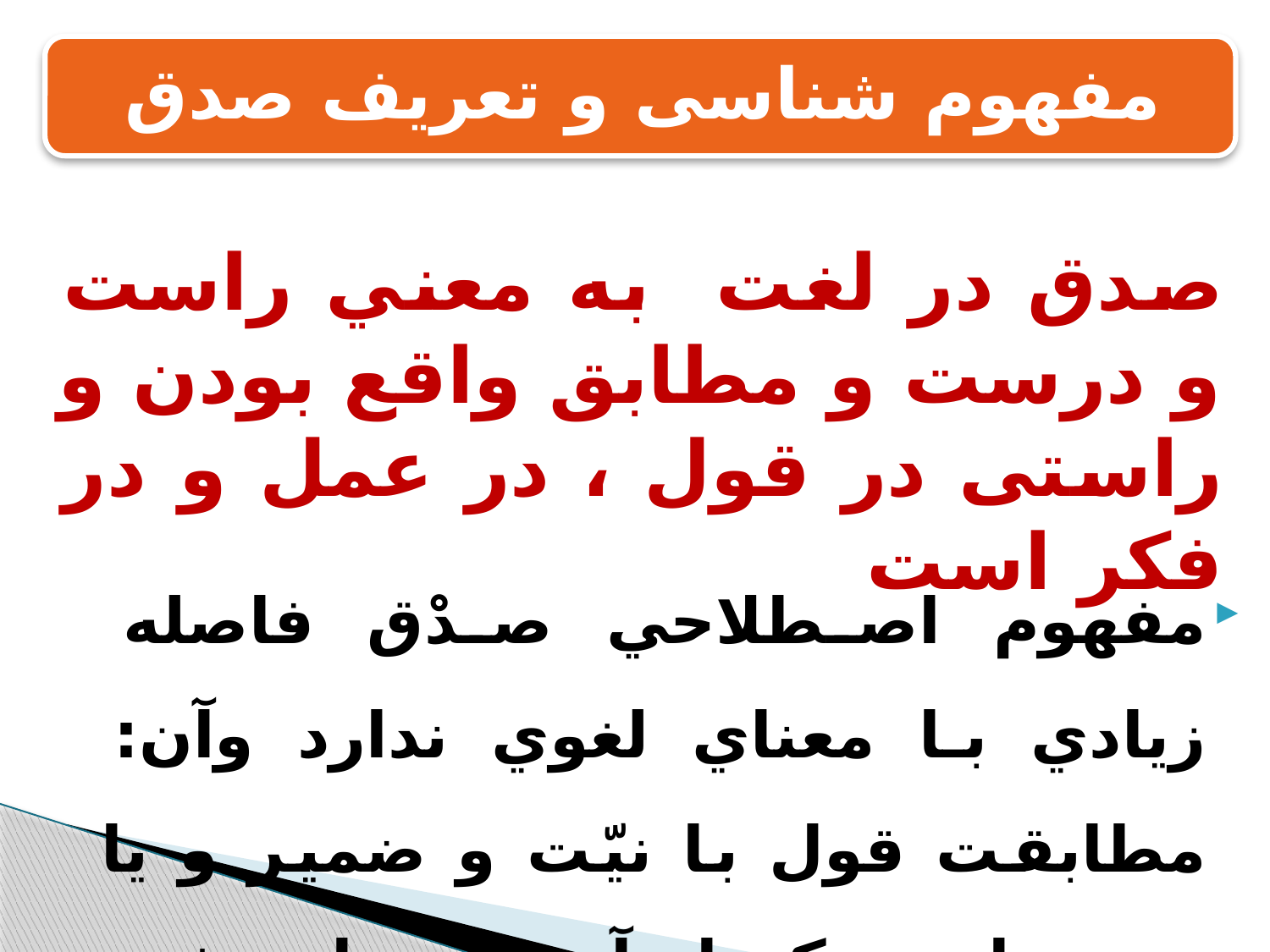

مفهوم شناسی و تعریف صدق
صدق در لغت  به معني راست و درست و مطابق واقع بودن و راستى در قول ، در عمل و در فكر است

مفهوم اصطلاحي صدْق فاصله زيادي با معناي لغوي ندارد وآن: مطابقت قول با نيّت و ضمير و يا چيزى است كه از آن خبر داده شده است